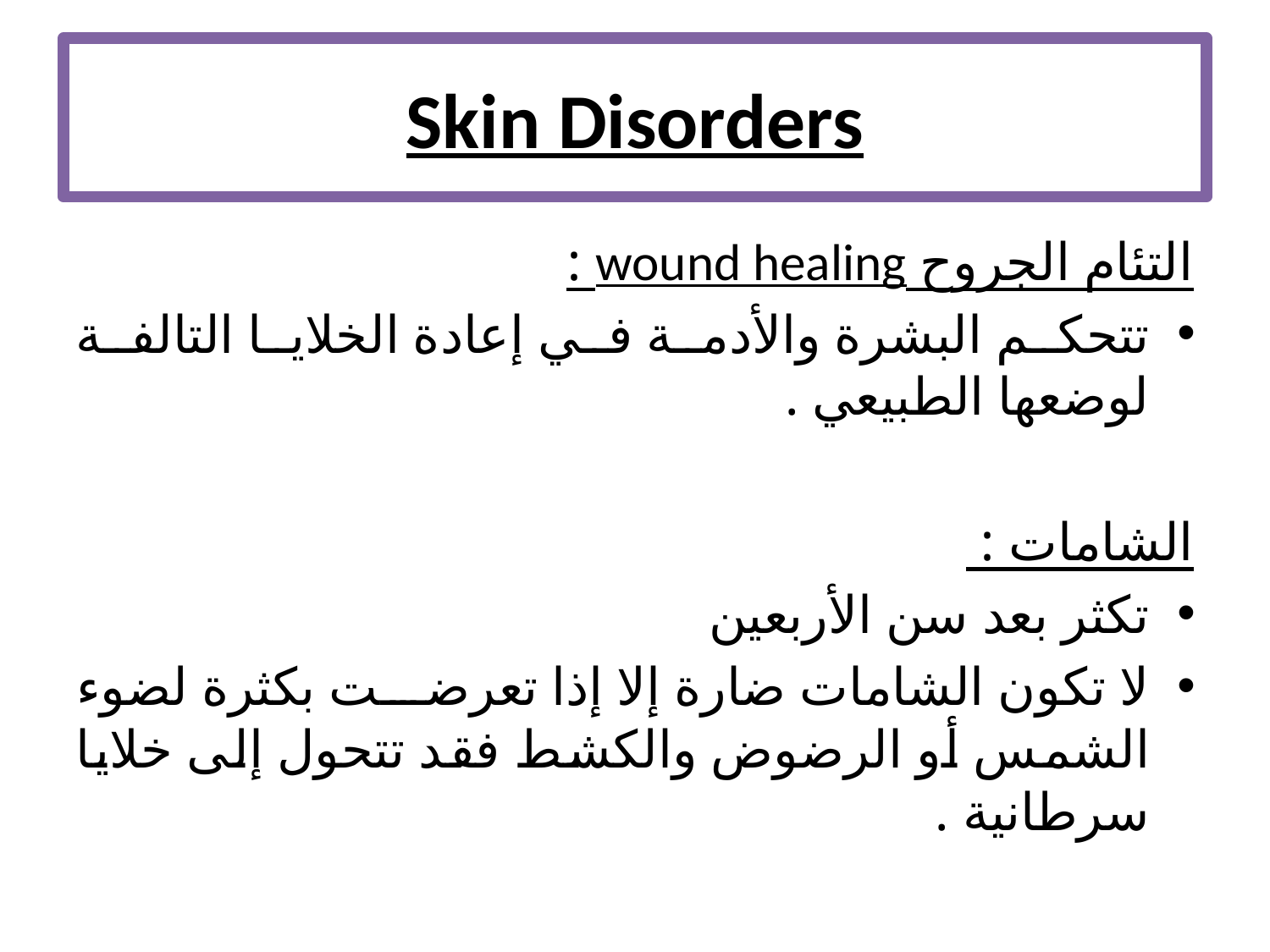

# Skin Disorders
التئام الجروح wound healing :
تتحكم البشرة والأدمة في إعادة الخلايا التالفة لوضعها الطبيعي .

الشامات :
تكثر بعد سن الأربعين
لا تكون الشامات ضارة إلا إذا تعرضت بكثرة لضوء الشمس أو الرضوض والكشط فقد تتحول إلى خلايا سرطانية .